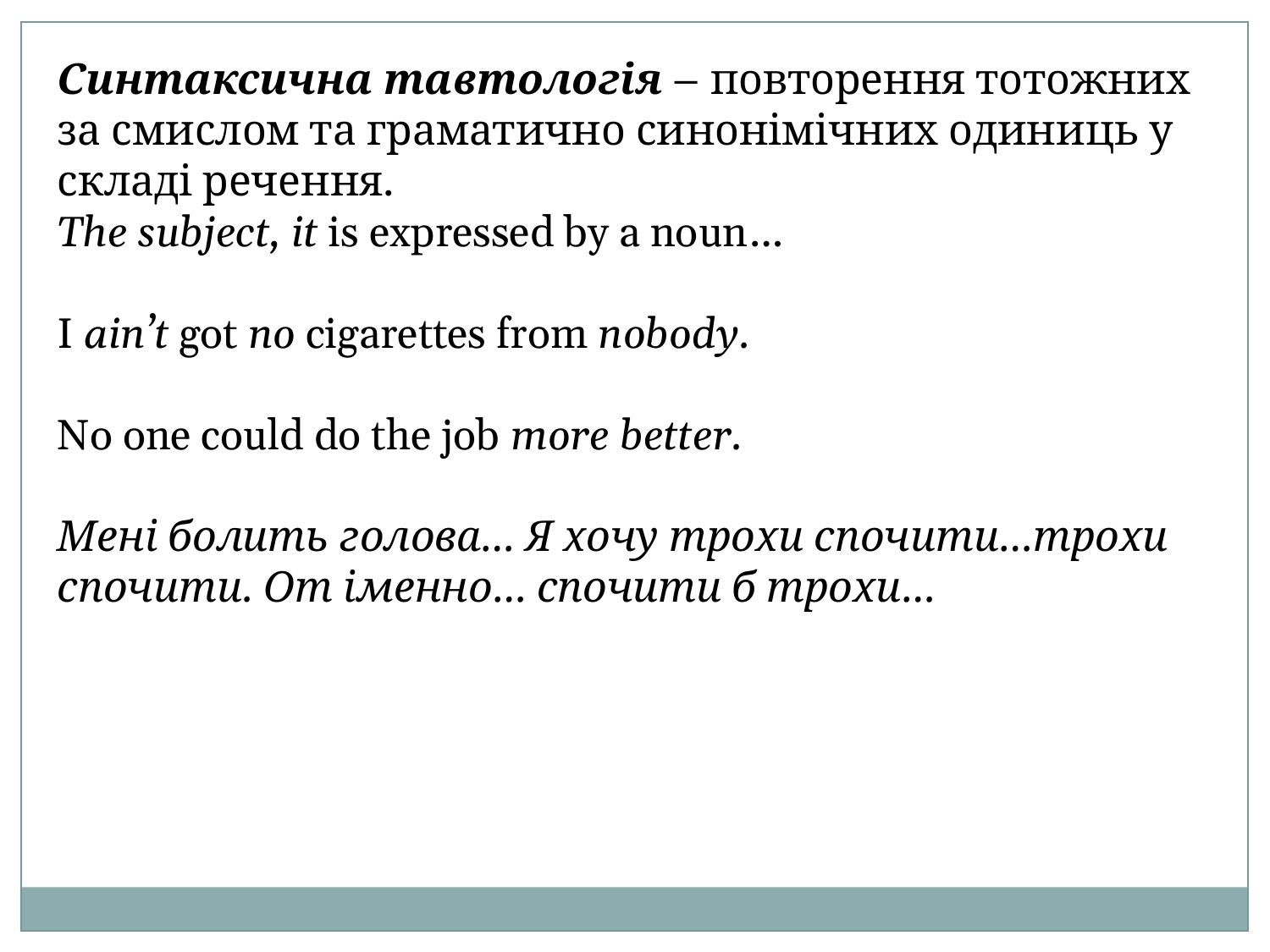

Синтаксична тавтологія – повторення тотожних за смислом та граматично синонімічних одиниць у складі речення.
The subject, it is expressed by a noun…

I ain’t got no cigarettes from nobody.

No one could do the job more better.

Мені болить голова… Я хочу трохи спочити…трохи спочити. От іменно… спочити б трохи…